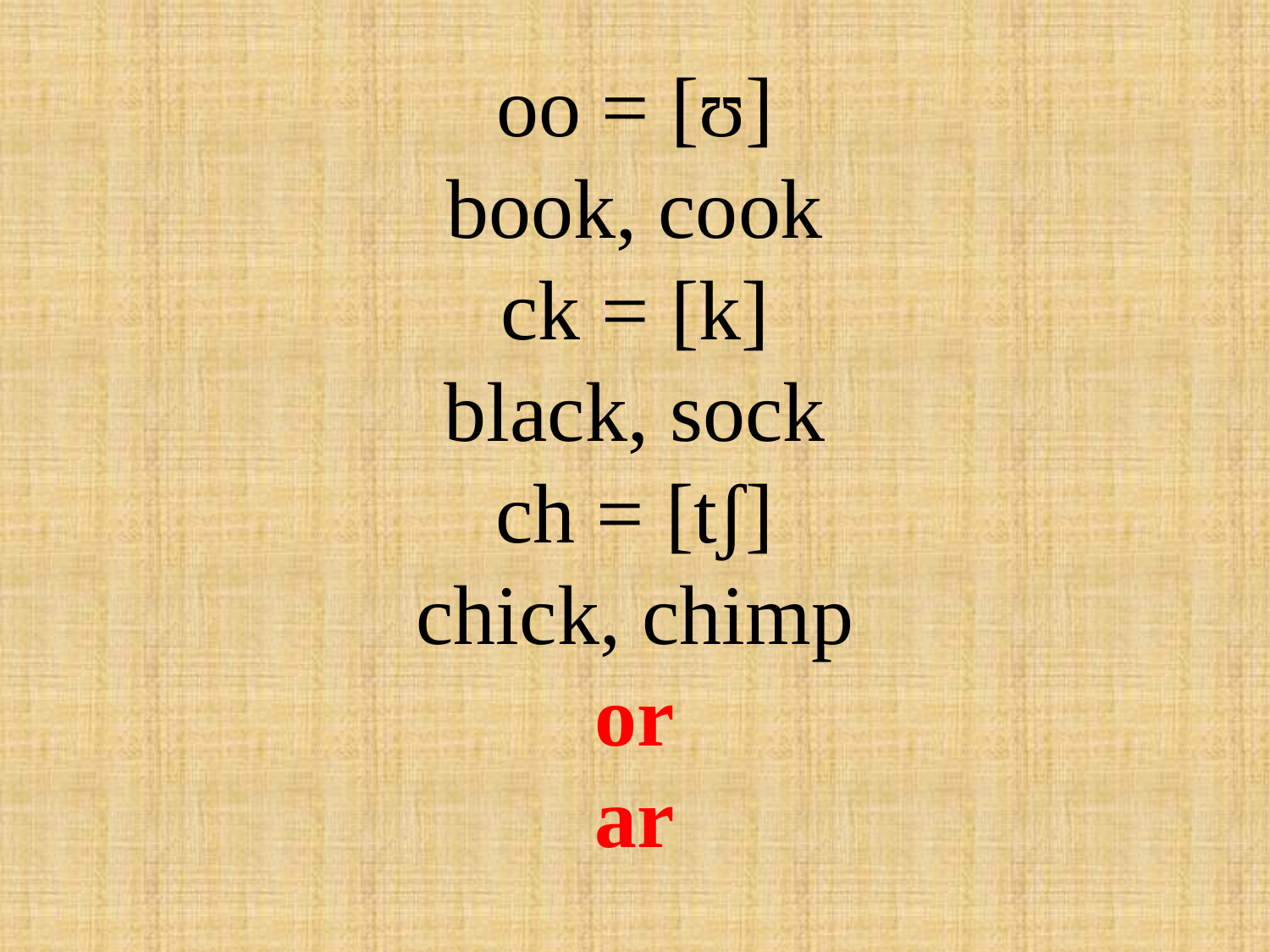

# oo = [ʊ] book, cook ck = [k] black, sock ch = [tʃ] chick, chimp or ar